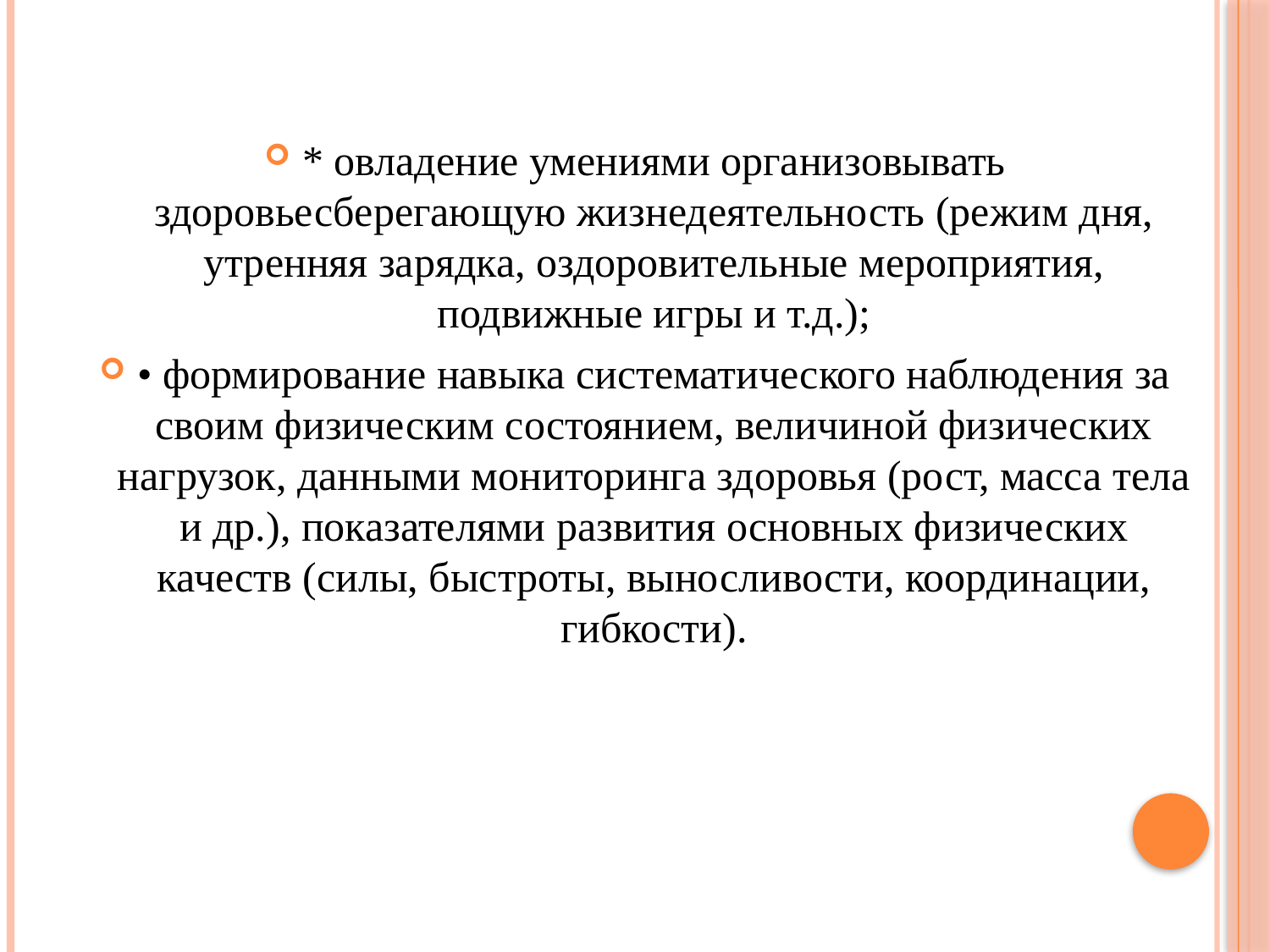

* овладение умениями организовывать здоровьесберегающую жизнедеятельность (режим дня, утренняя зарядка, оздоровительные мероприятия, подвижные игры и т.д.);
• формирование навыка систематического наблюдения за своим физическим состоянием, величиной физических нагрузок, данными мониторинга здоровья (рост, масса тела и др.), показателями развития основных физических качеств (силы, быстроты, выносливости, координации, гибкости).